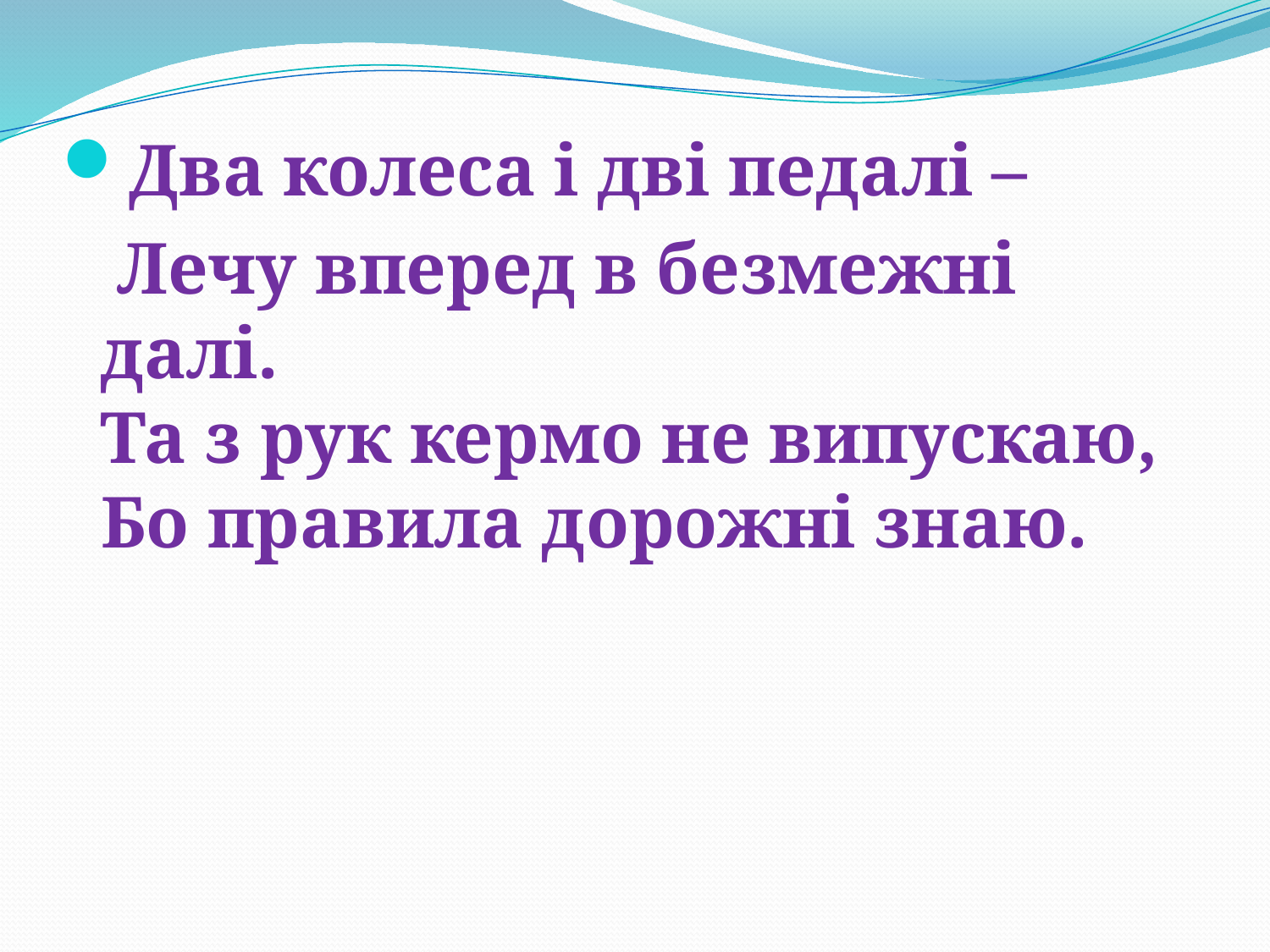

Два колеса і дві педалі –
   Лечу вперед в безмежні далі.
Та з рук кермо не випускаю,
Бо правила дорожні знаю.